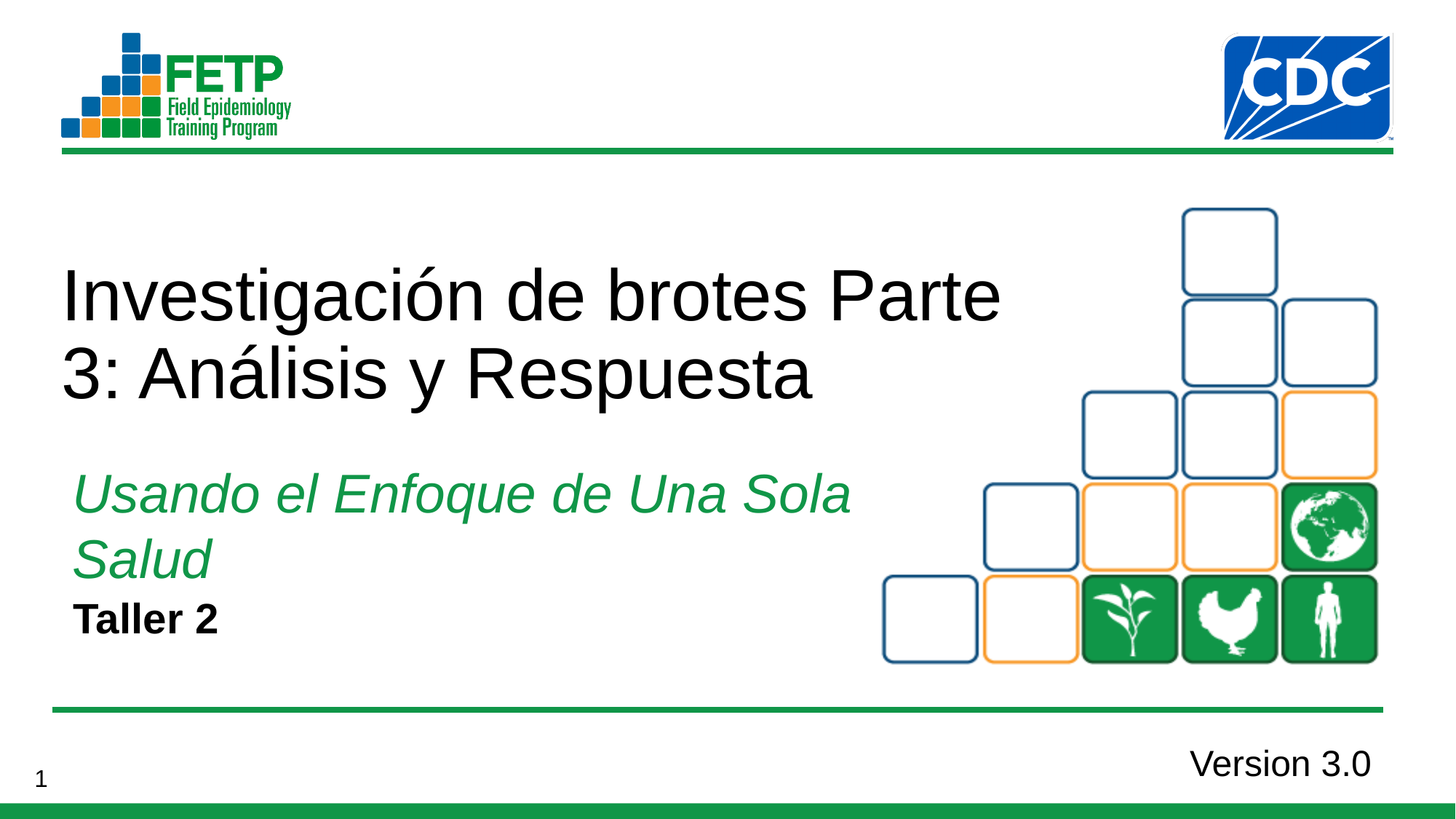

Investigación de brotes Parte 3: Análisis y Respuesta
Taller 2